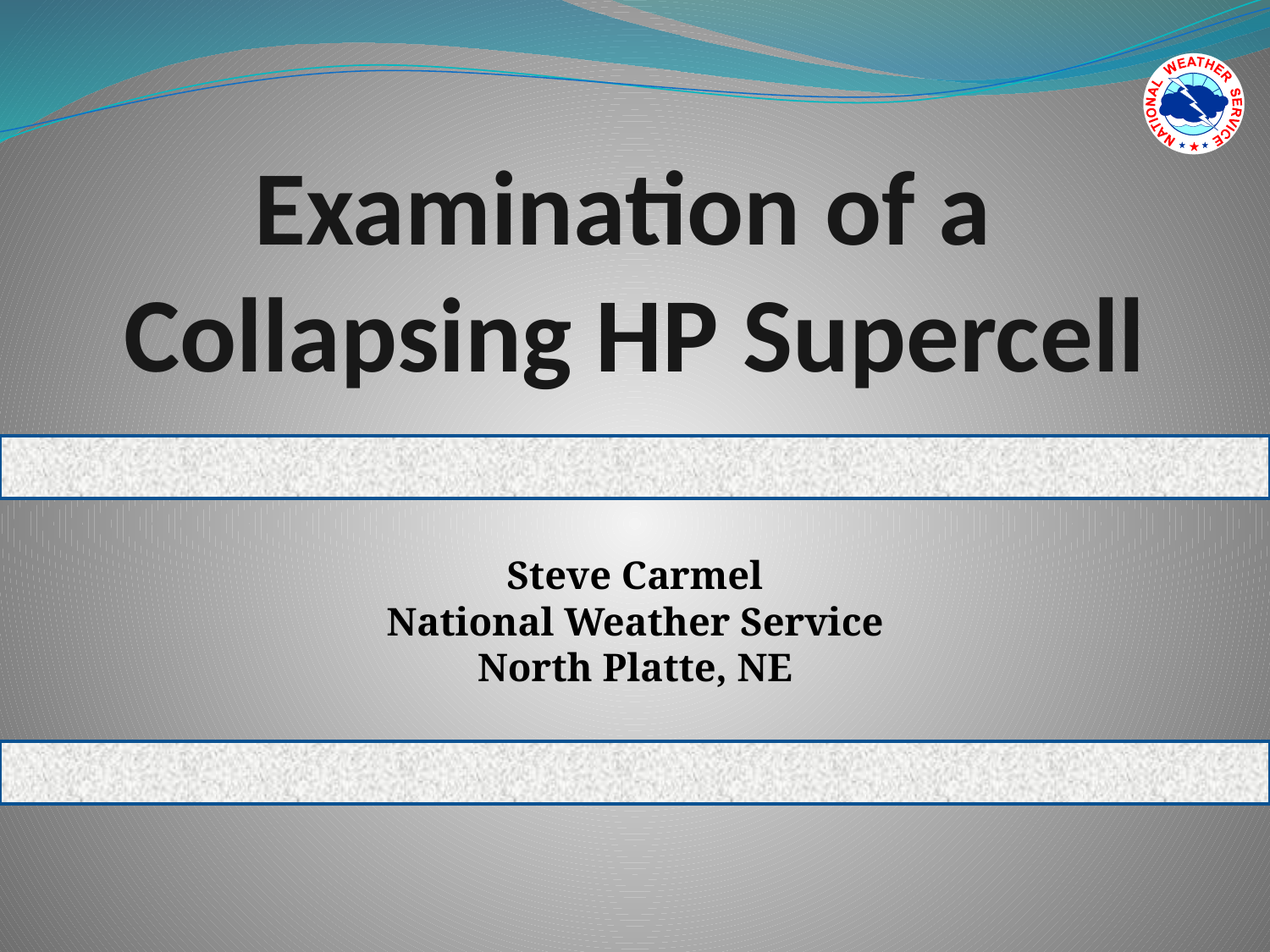

# Examination of a Collapsing HP Supercell

Steve Carmel
National Weather Service
North Platte, NE